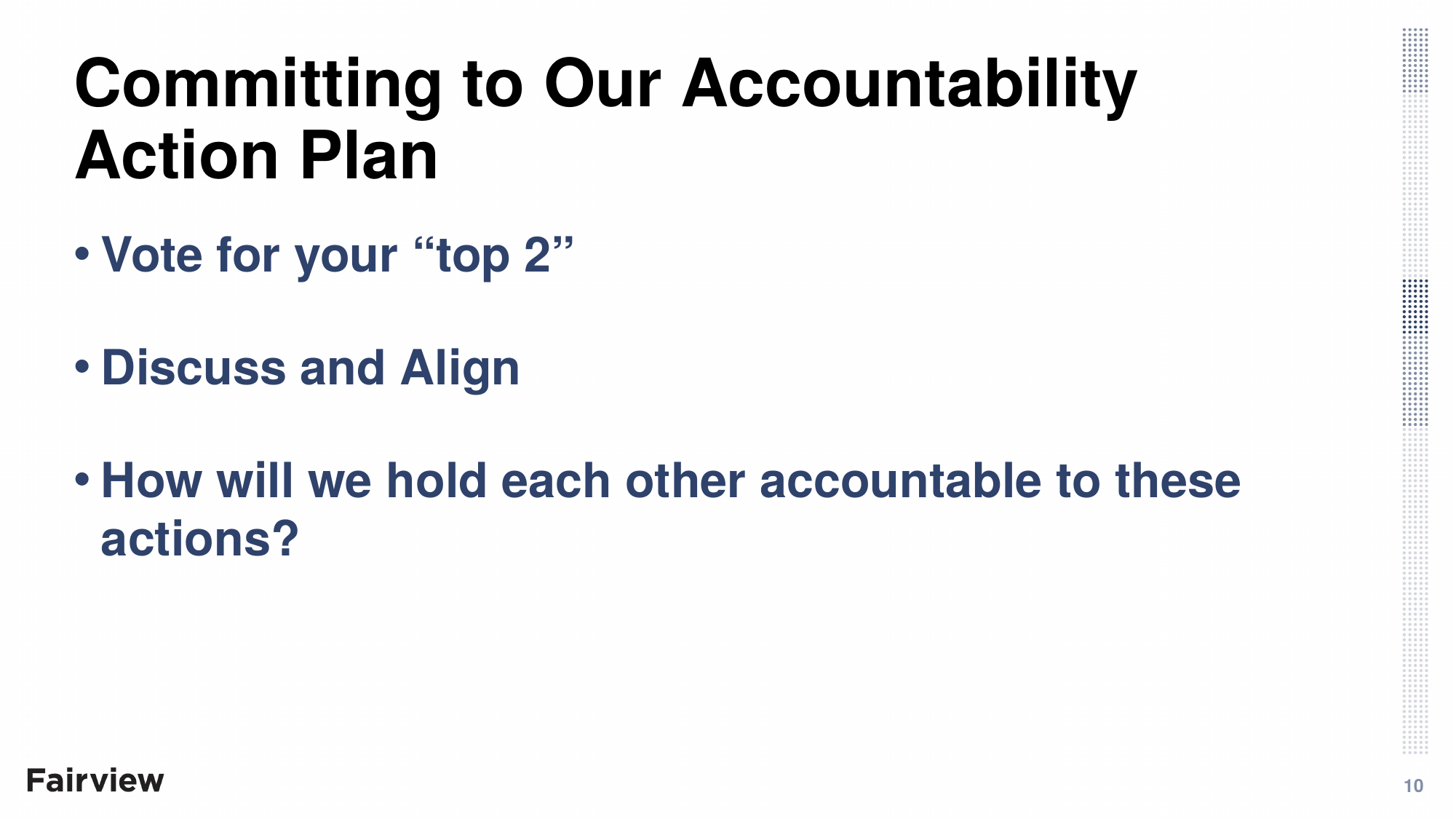

# Committing to Our Accountability Action Plan
Vote for your “top 2”
Discuss and Align
How will we hold each other accountable to these actions?
10